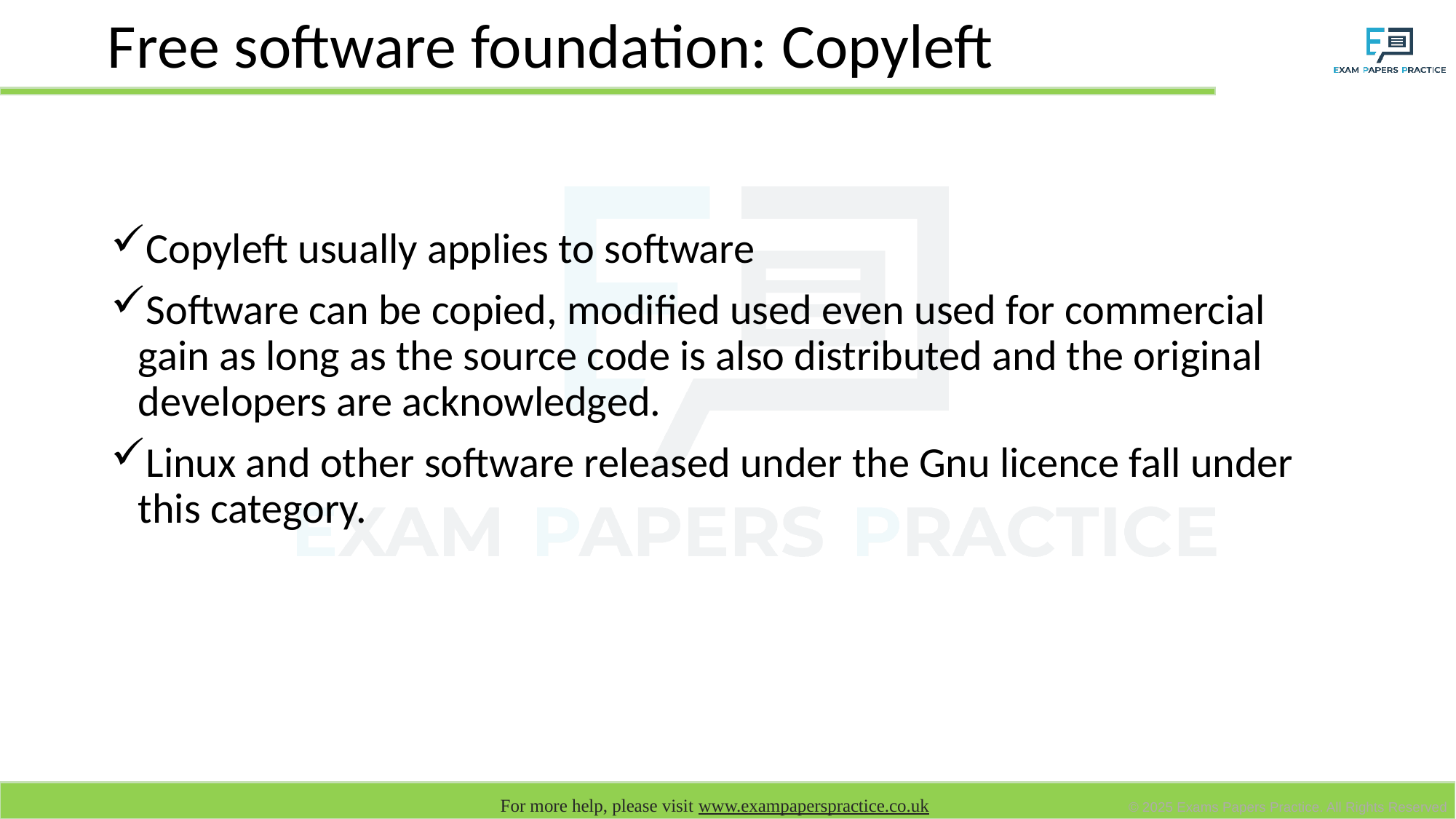

# Free software foundation: Copyleft
Copyleft usually applies to software
Software can be copied, modified used even used for commercial gain as long as the source code is also distributed and the original developers are acknowledged.
Linux and other software released under the Gnu licence fall under this category.